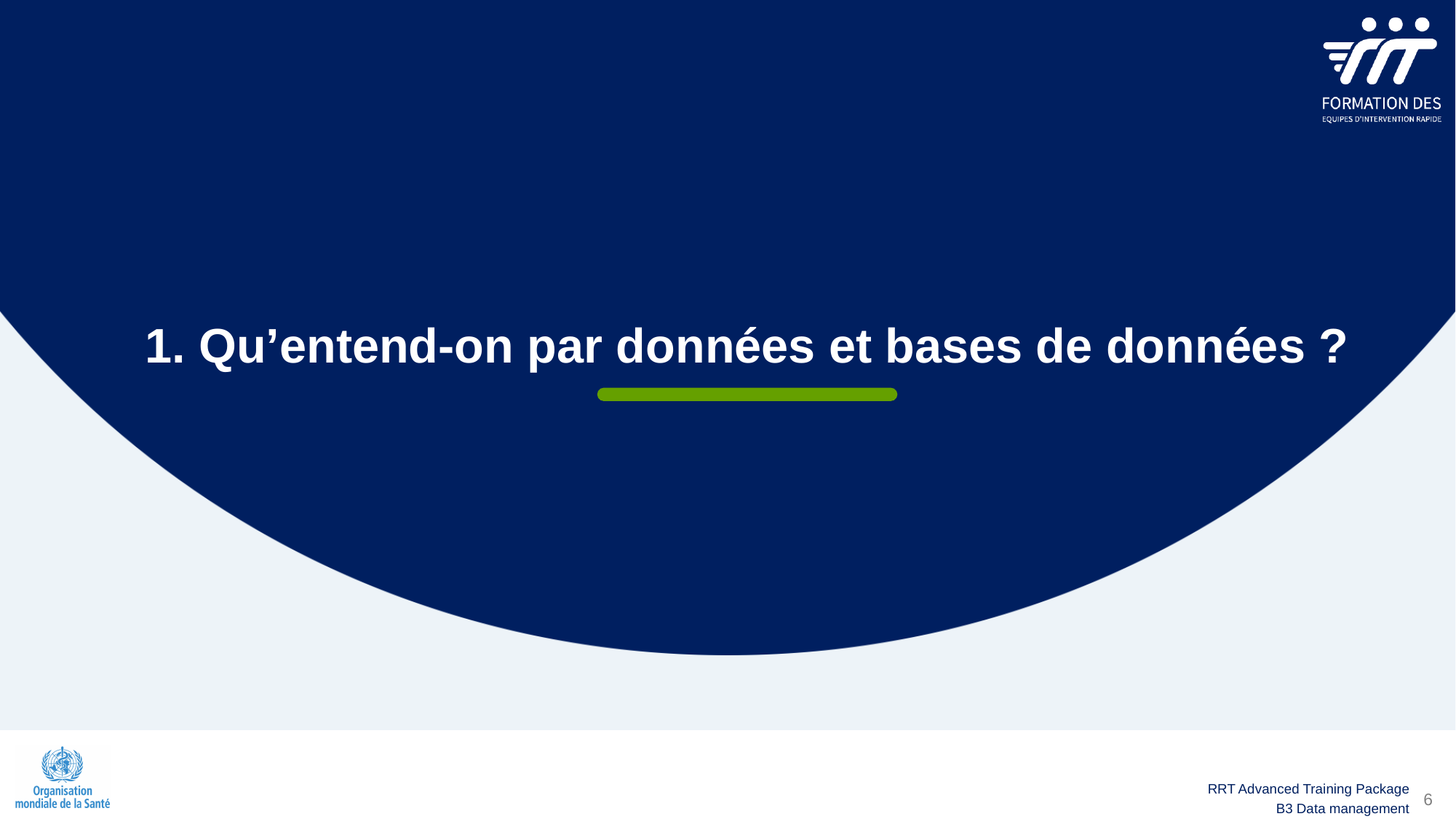

1. Qu’entend-on par données et bases de données ?